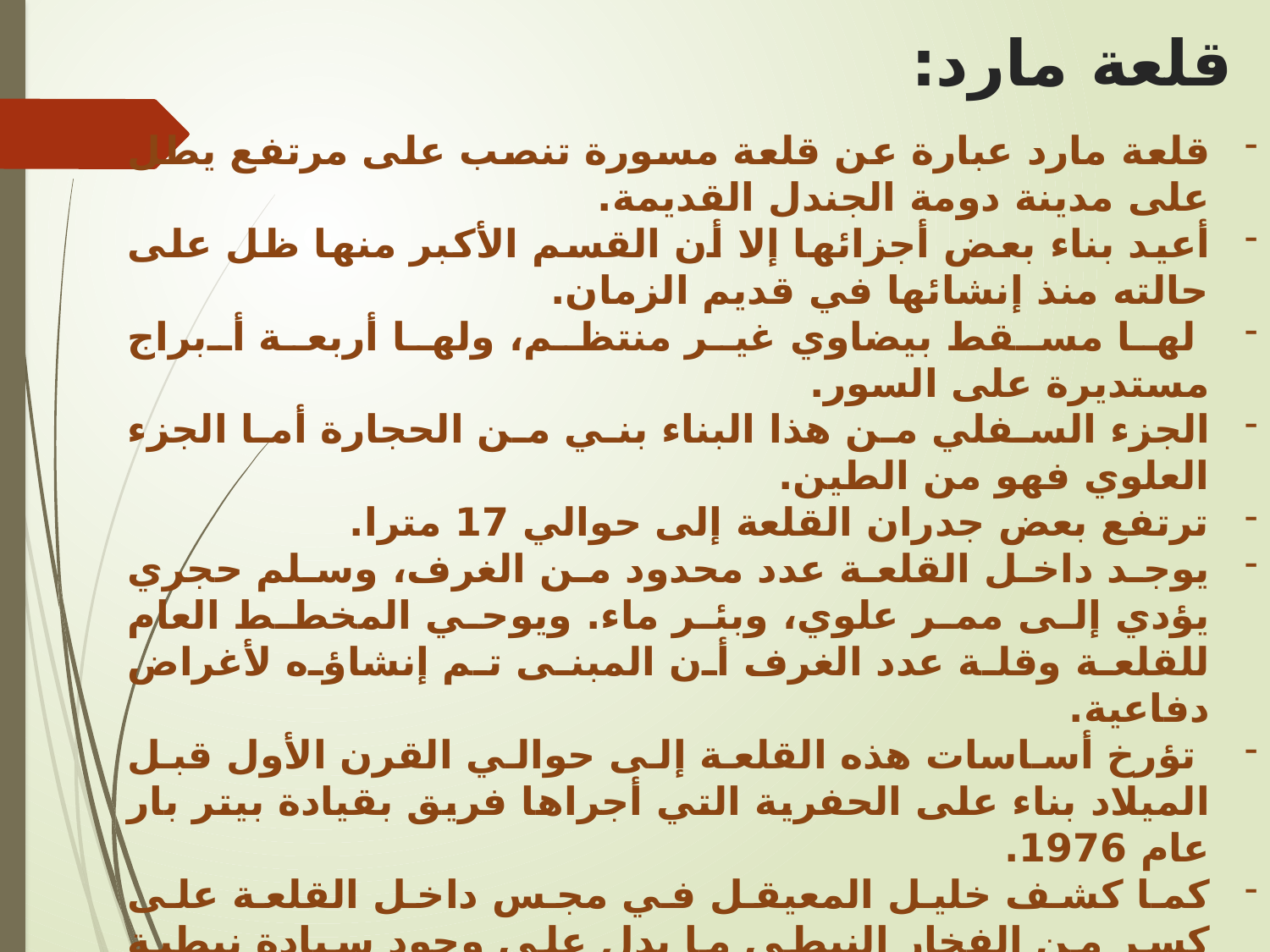

قلعة مارد:
قلعة مارد عبارة عن قلعة مسورة تنصب على مرتفع يطل على مدينة دومة الجندل القديمة.
أعيد بناء بعض أجزائها إلا أن القسم الأكبر منها ظل على حالته منذ إنشائها في قديم الزمان.
 لها مسقط بيضاوي غير منتظم، ولها أربعة أبراج مستديرة على السور.
الجزء السفلي من هذا البناء بني من الحجارة أما الجزء العلوي فهو من الطين.
ترتفع بعض جدران القلعة إلى حوالي 17 مترا.
يوجد داخل القلعة عدد محدود من الغرف، وسلم حجري يؤدي إلى ممر علوي، وبئر ماء. ويوحي المخطط العام للقلعة وقلة عدد الغرف أن المبنى تم إنشاؤه لأغراض دفاعية.
 تؤرخ أساسات هذه القلعة إلى حوالي القرن الأول قبل الميلاد بناء على الحفرية التي أجراها فريق بقيادة بيتر بار عام 1976.
كما كشف خليل المعيقل في مجس داخل القلعة على كسر من الفخار النبطي ما يدل على وجود سيادة نبطية على القلعة في القرن الأول الميلادي.